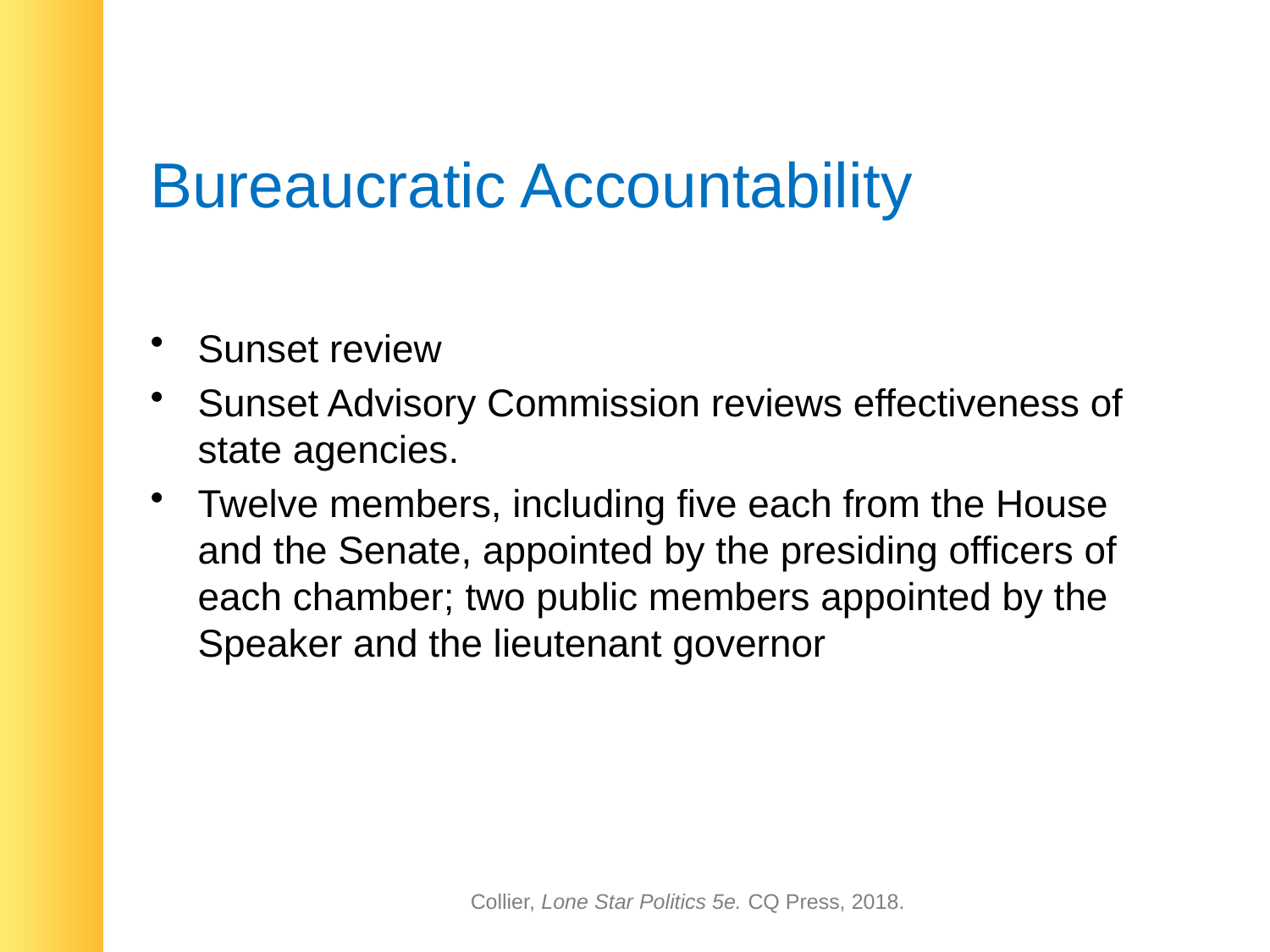

# Bureaucratic Accountability
Sunset review
Sunset Advisory Commission reviews effectiveness of state agencies.
Twelve members, including five each from the House and the Senate, appointed by the presiding officers of each chamber; two public members appointed by the Speaker and the lieutenant governor
Collier, Lone Star Politics 5e. CQ Press, 2018.